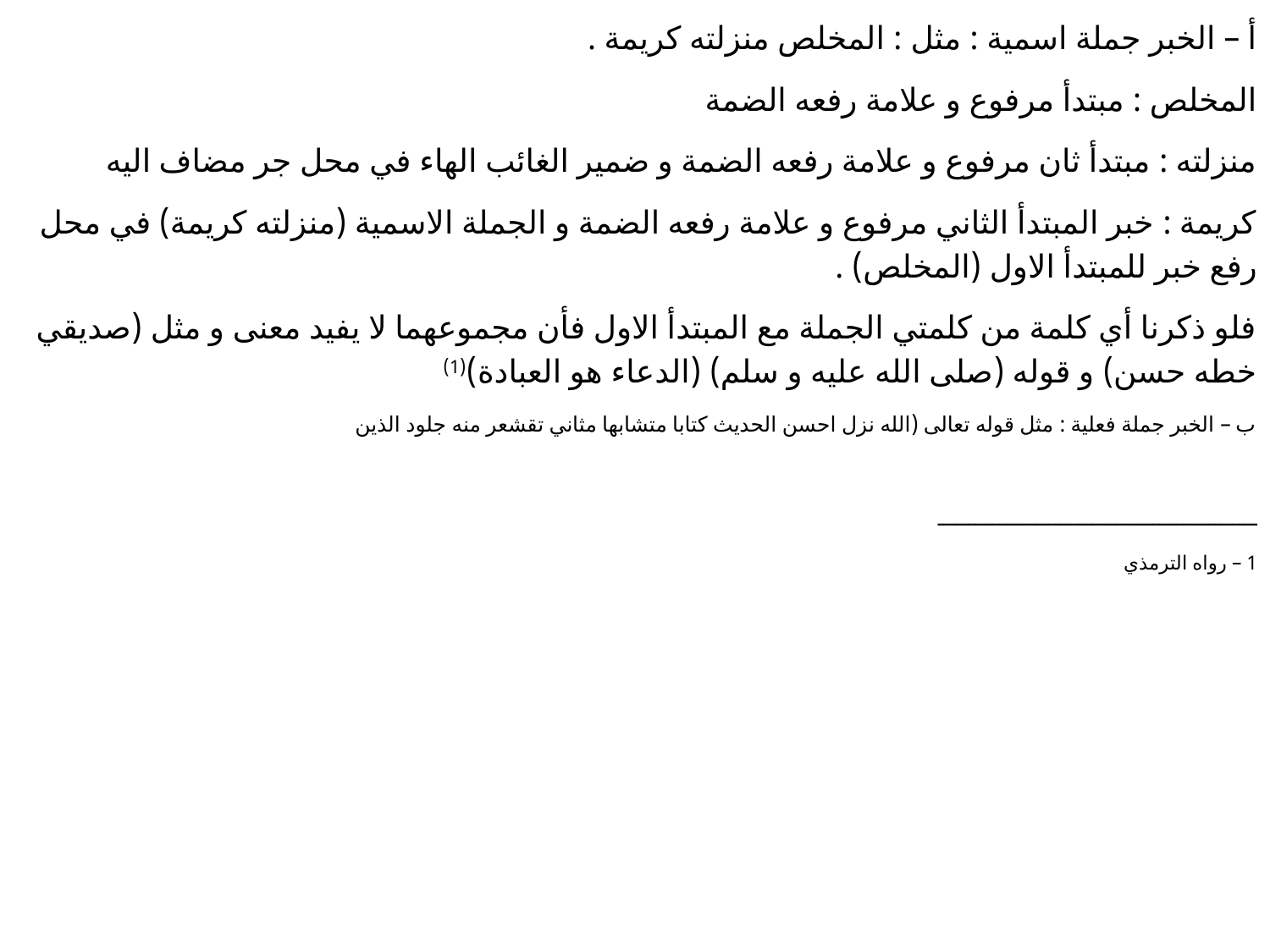

أ – الخبر جملة اسمية : مثل : المخلص منزلته كريمة .
المخلص : مبتدأ مرفوع و علامة رفعه الضمة
منزلته : مبتدأ ثان مرفوع و علامة رفعه الضمة و ضمير الغائب الهاء في محل جر مضاف اليه
كريمة : خبر المبتدأ الثاني مرفوع و علامة رفعه الضمة و الجملة الاسمية (منزلته كريمة) في محل رفع خبر للمبتدأ الاول (المخلص) .
فلو ذكرنا أي كلمة من كلمتي الجملة مع المبتدأ الاول فأن مجموعهما لا يفيد معنى و مثل (صديقي خطه حسن) و قوله (صلى الله عليه و سلم) (الدعاء هو العبادة)(1)
ب – الخبر جملة فعلية : مثل قوله تعالى (الله نزل احسن الحديث كتابا متشابها مثاني تقشعر منه جلود الذين

ــــــــــــــــــــــــــــــــــــــــــــــــــــ
1 – رواه الترمذي